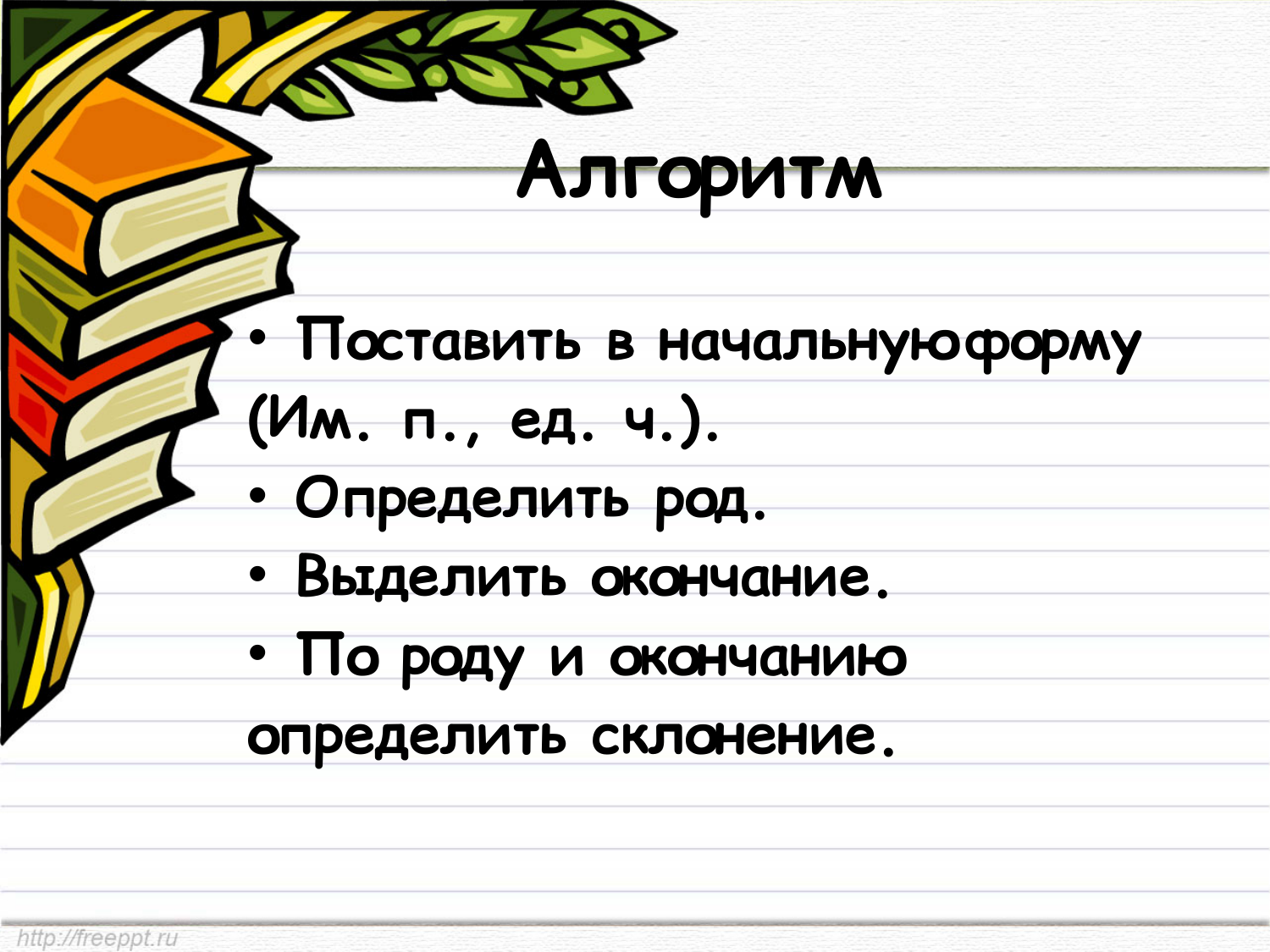

# Алгоритм
Поставить в начальную форму
(Им. п., ед. ч.).
Определить род.
Выделить окончание.
По роду и окончанию
определить склонение.